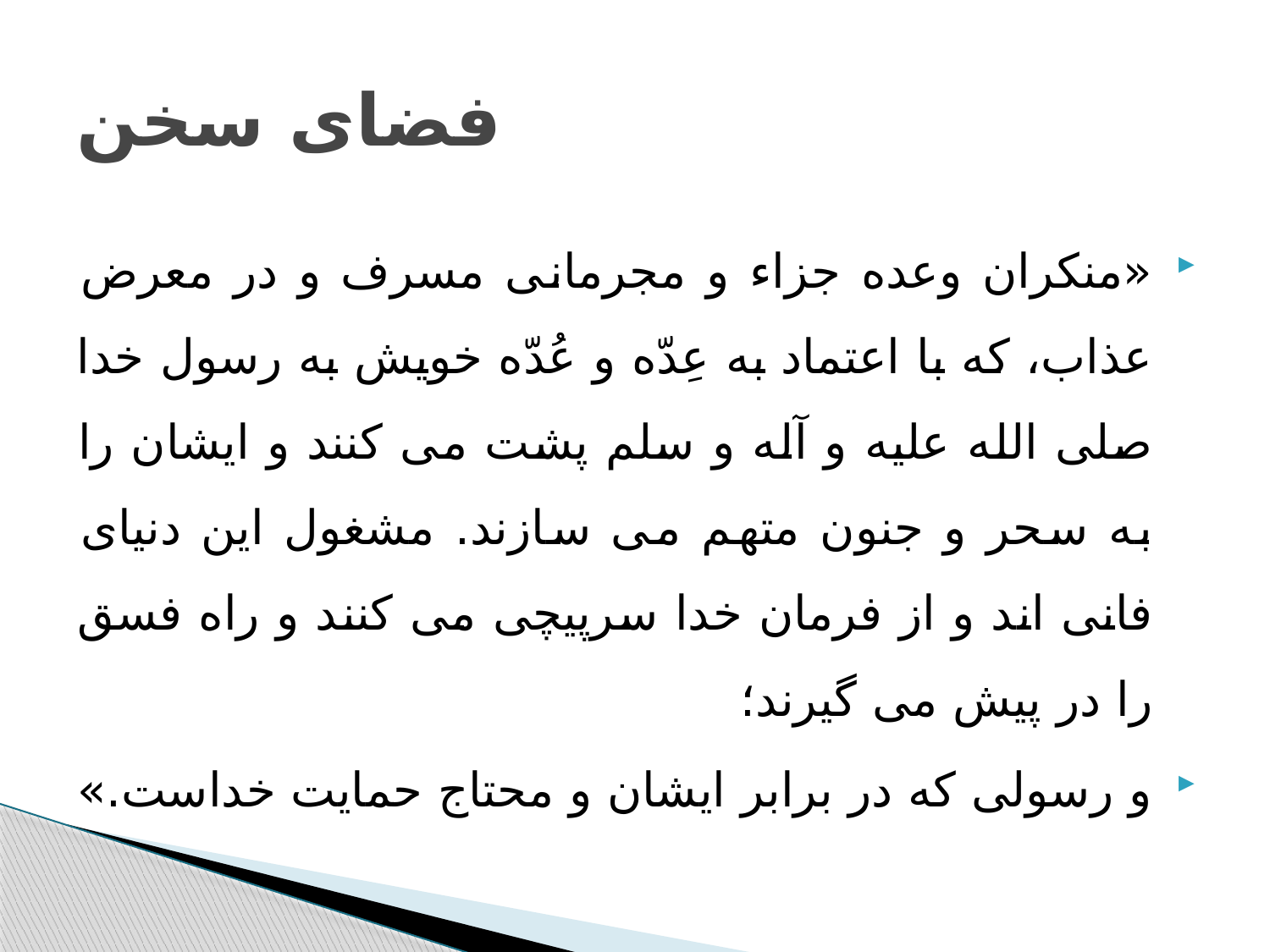

# فضای سخن
«منکران وعده جزاء و مجرمانی مسرف و در معرض عذاب، که با اعتماد به عِدّه و عُدّه خویش به رسول خدا صلی الله علیه و آله و سلم پشت می کنند و ایشان را به سحر و جنون متهم می سازند. مشغول این دنیای فانی اند و از فرمان خدا سرپیچی می کنند و راه فسق را در پیش می گیرند؛
و رسولی که در برابر ایشان و محتاج حمایت خداست.»